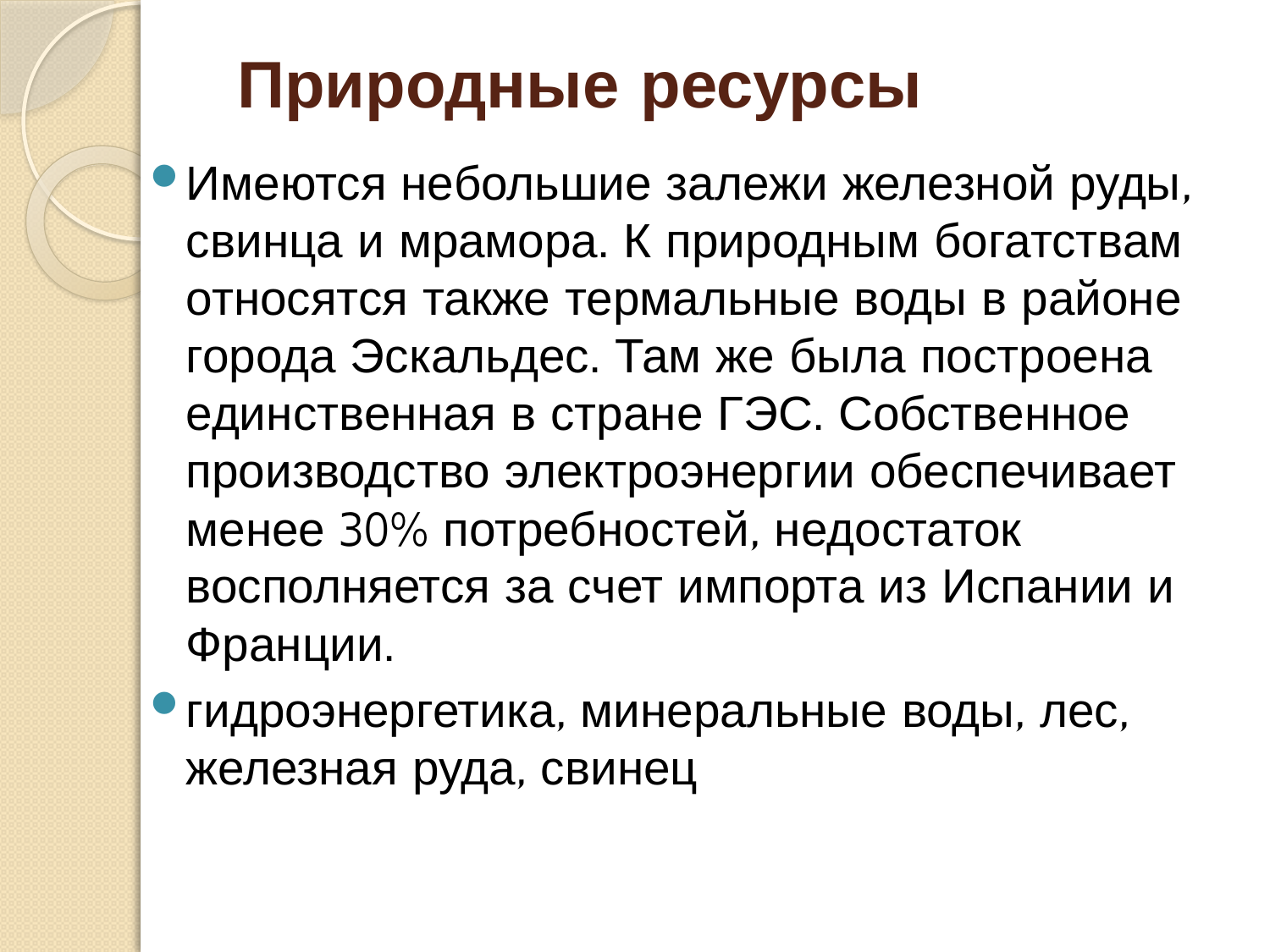

# Природные ресурсы
Имеются небольшие залежи железной руды, свинца и мрамора. К природным богатствам относятся также термальные воды в районе города Эскальдес. Там же была построена единственная в стране ГЭС. Собственное производство электроэнергии обеспечивает менее 30% потребностей, недостаток восполняется за счет импорта из Испании и Франции.
гидроэнергетика, минеральные воды, лес, железная руда, свинец